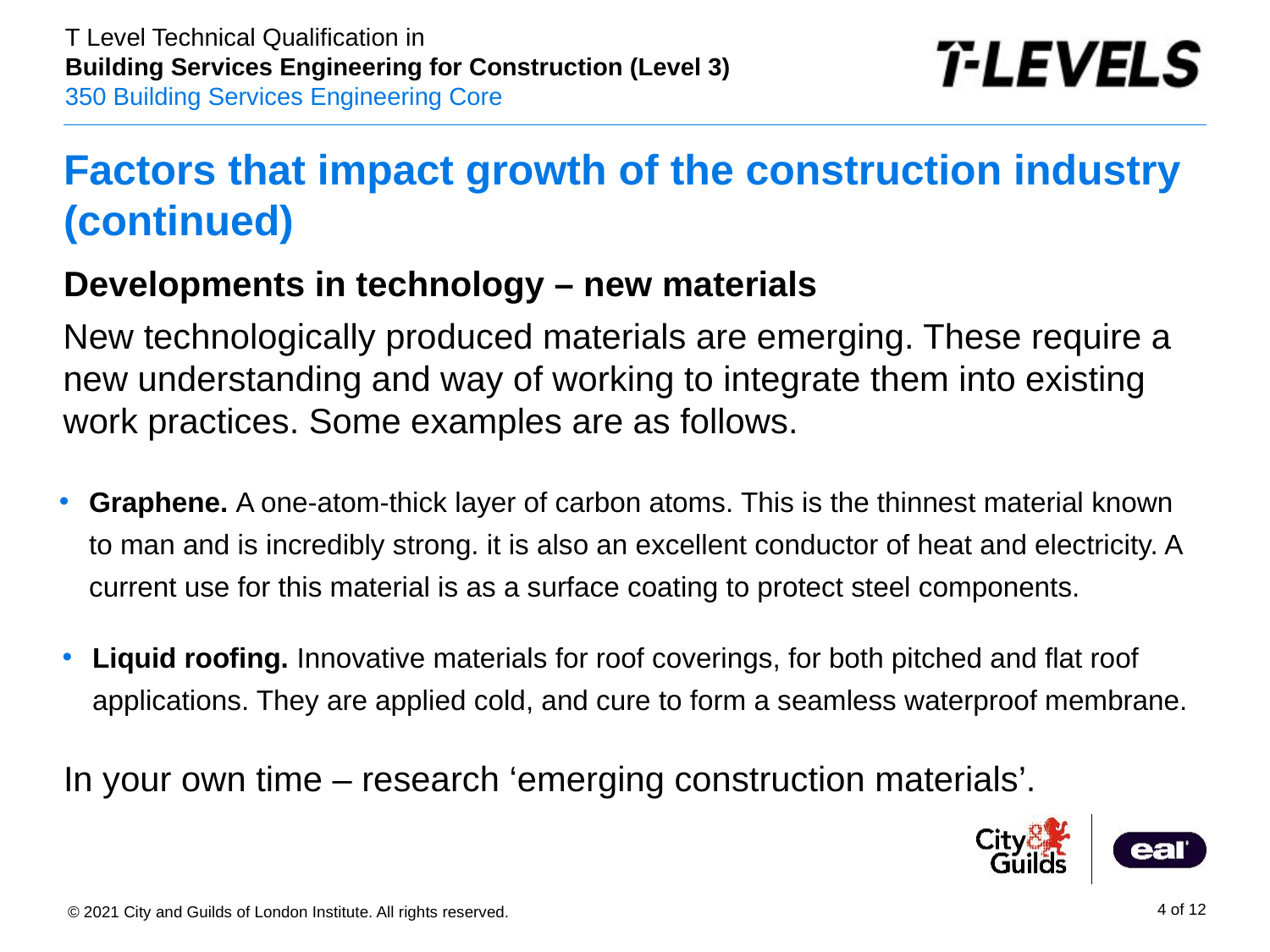

Factors that impact growth of the construction industry (continued)
Developments in technology – new materials
New technologically produced materials are emerging. These require a new understanding and way of working to integrate them into existing work practices. Some examples are as follows.

Graphene. A one-atom-thick layer of carbon atoms. This is the thinnest material known to man and is incredibly strong. it is also an excellent conductor of heat and electricity. A current use for this material is as a surface coating to protect steel components.

Liquid roofing. Innovative materials for roof coverings, for both pitched and flat roof applications. They are applied cold, and cure to form a seamless waterproof membrane.
In your own time – research ‘emerging construction materials’.